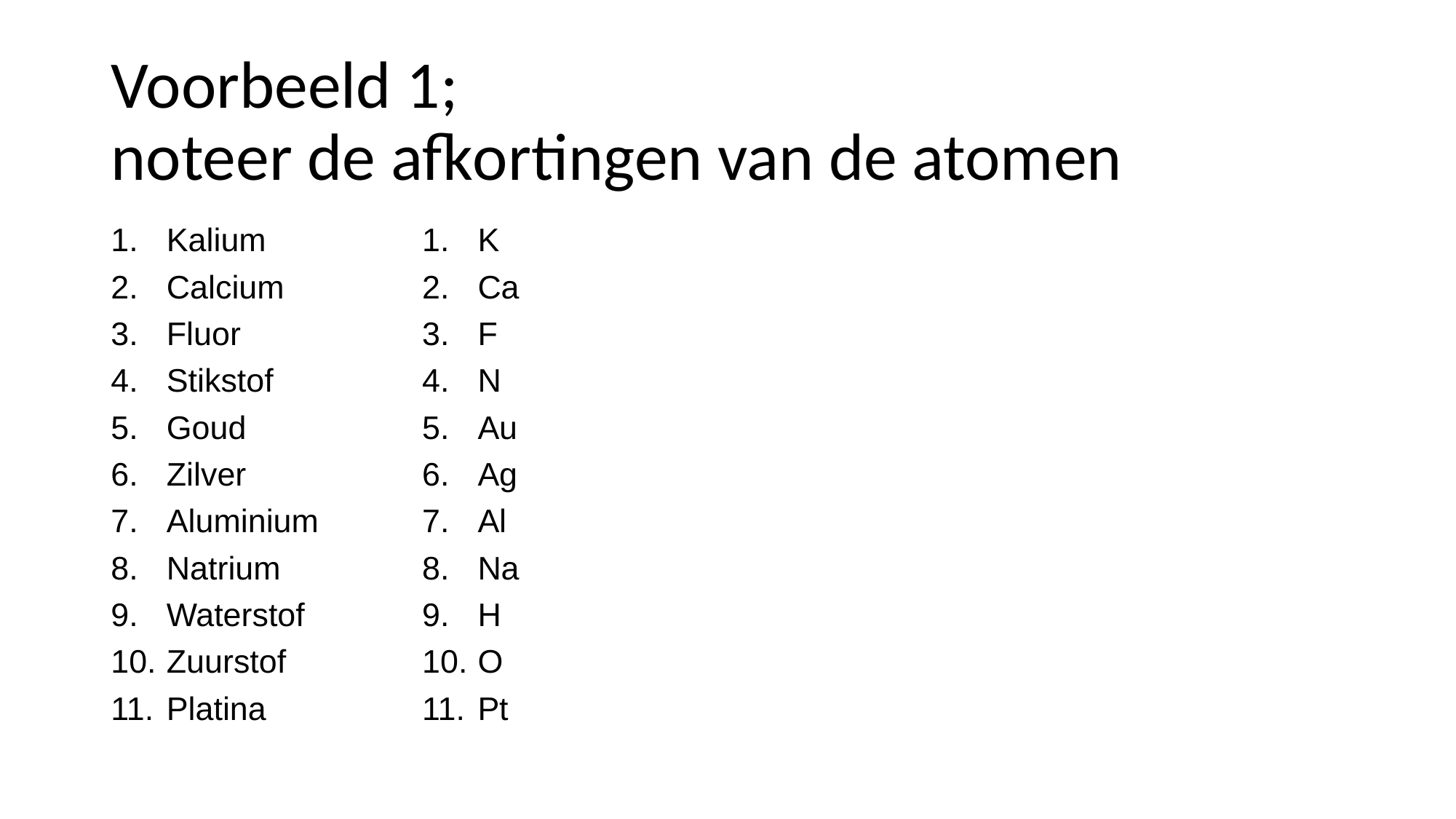

# Voorbeeld 1; noteer de afkortingen van de atomen
Kalium
Calcium
Fluor
Stikstof
Goud
Zilver
Aluminium
Natrium
Waterstof
Zuurstof
Platina
K
Ca
F
N
Au
Ag
Al
Na
H
O
Pt